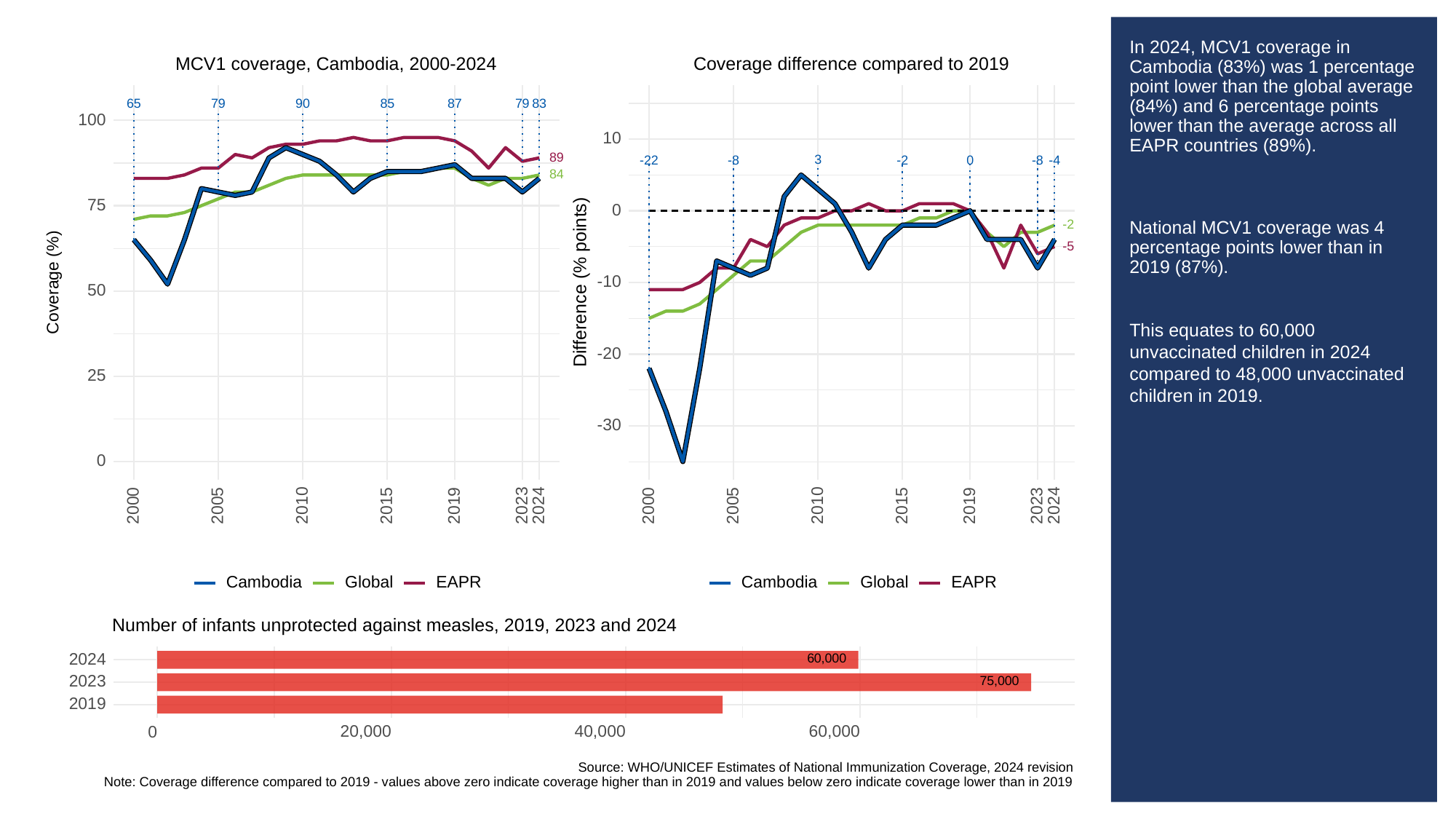

# In 2024, MCV1 coverage in Cambodia (83%) was 1 percentage point lower than the global average (84%) and 6 percentage points lower than the average across all EAPR countries (89%).

National MCV1 coverage was 4 percentage points lower than in 2019 (87%).

This equates to 60,000 unvaccinated children in 2024 compared to 48,000 unvaccinated children in 2019.

MCV1 coverage, Cambodia, 2000-2024
Coverage difference compared to 2019

83
65
79
90
85
87
79

100

10

89
3
-8
0
-8
-22
-2
-4

84

75

0

-2
-5

Difference (% points)
Coverage (%)
-10

50

-20

25

-30

0

2023
2023
2000
2005
2010
2015
2019
2024
2000
2005
2010
2015
2019
2024
Cambodia
Global
Cambodia
Global
EAPR
EAPR

Number of infants unprotected against measles, 2019, 2023 and 2024

60,000
2024

75,000
2023

2019

20,000
40,000
60,000
0
Source: WHO/UNICEF Estimates of National Immunization Coverage, 2024 revision
Note: Coverage difference compared to 2019 - values above zero indicate coverage higher than in 2019 and values below zero indicate coverage lower than in 2019